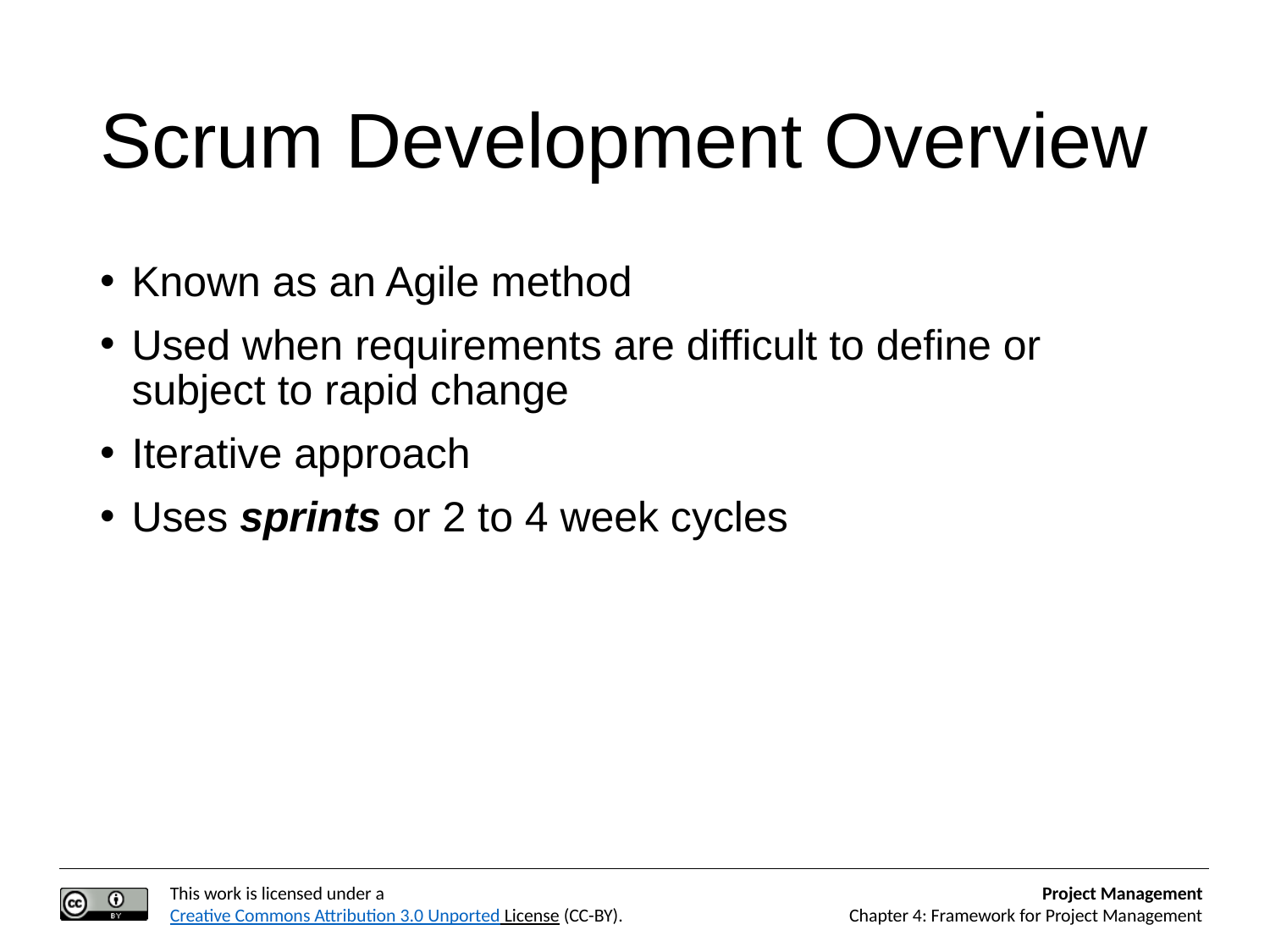

# Scrum Development Overview
Known as an Agile method
Used when requirements are difficult to define or subject to rapid change
Iterative approach
Uses sprints or 2 to 4 week cycles